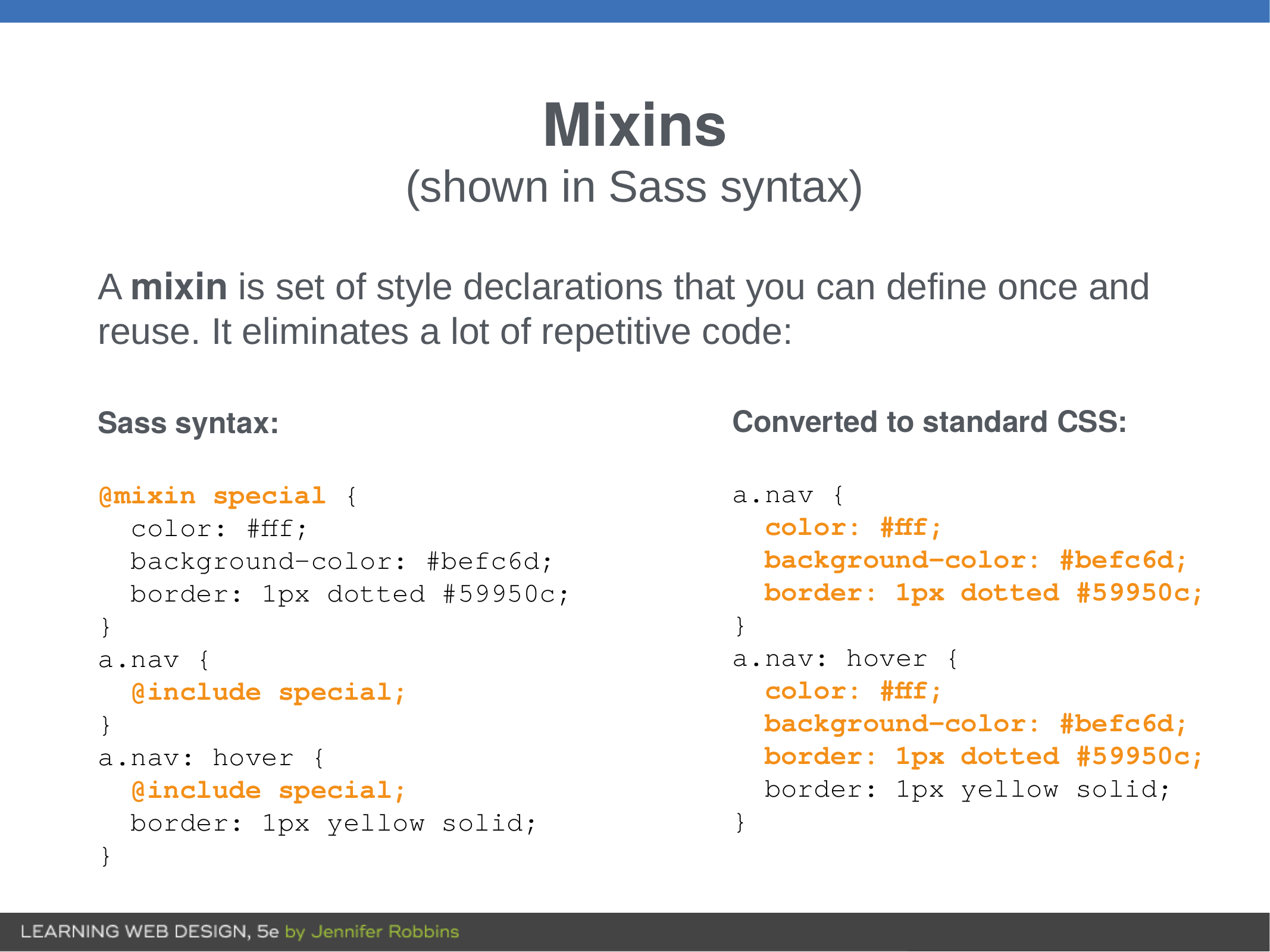

# Mixins
(shown in Sass syntax)
A mixin is set of style declarations that you can define once and reuse. It eliminates a lot of repetitive code:
Sass syntax:
@mixin special {
  color: #fff;
  background-color: #befc6d;
  border: 1px dotted #59950c;
}
a.nav {
  @include special;
}
a.nav: hover {
  @include special;
  border: 1px yellow solid;
}
Converted to standard CSS:
a.nav {
  color: #fff;
  background-color: #befc6d;
  border: 1px dotted #59950c;
}
a.nav: hover {
  color: #fff;
  background-color: #befc6d;
  border: 1px dotted #59950c;
  border: 1px yellow solid;
}